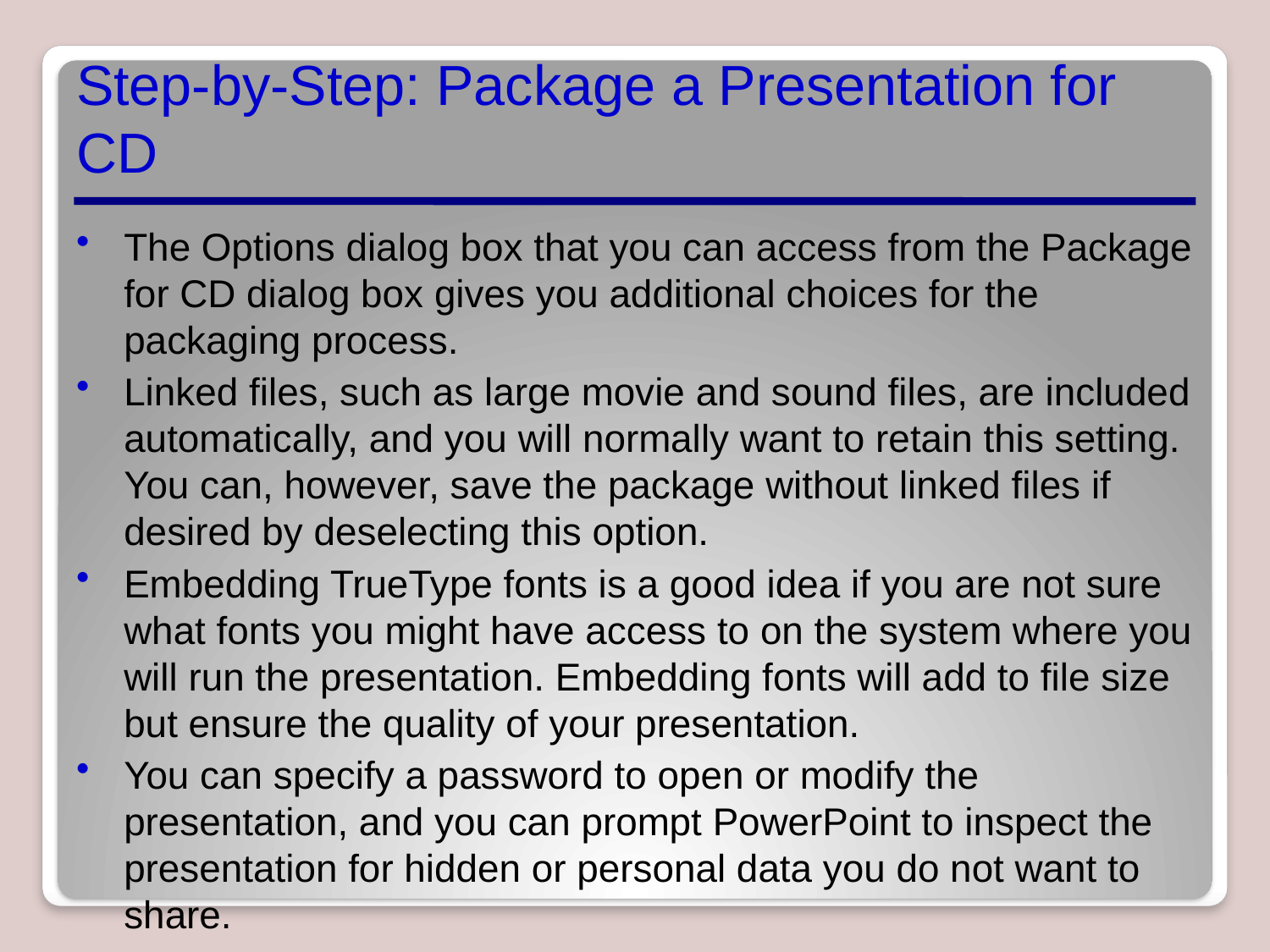

# Step-by-Step: Package a Presentation for CD
The Options dialog box that you can access from the Package for CD dialog box gives you additional choices for the packaging process.
Linked files, such as large movie and sound files, are included automatically, and you will normally want to retain this setting. You can, however, save the package without linked files if desired by deselecting this option.
Embedding TrueType fonts is a good idea if you are not sure what fonts you might have access to on the system where you will run the presentation. Embedding fonts will add to file size but ensure the quality of your presentation.
You can specify a password to open or modify the presentation, and you can prompt PowerPoint to inspect the presentation for hidden or personal data you do not want to share.